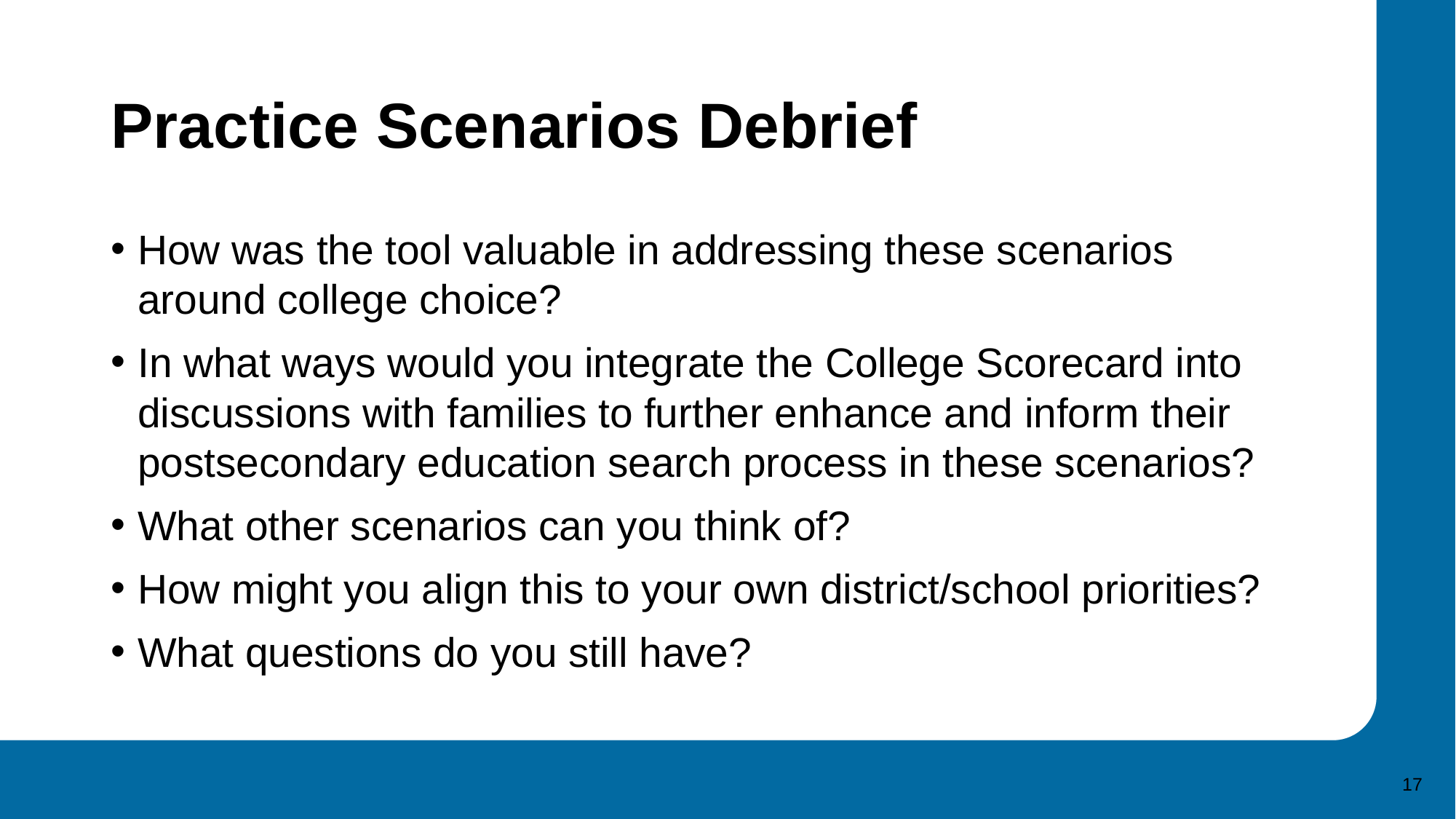

# Practice Scenarios Debrief
How was the tool valuable in addressing these scenarios around college choice?
In what ways would you integrate the College Scorecard into discussions with families to further enhance and inform their postsecondary education search process in these scenarios?
What other scenarios can you think of?
How might you align this to your own district/school priorities?
What questions do you still have?
17